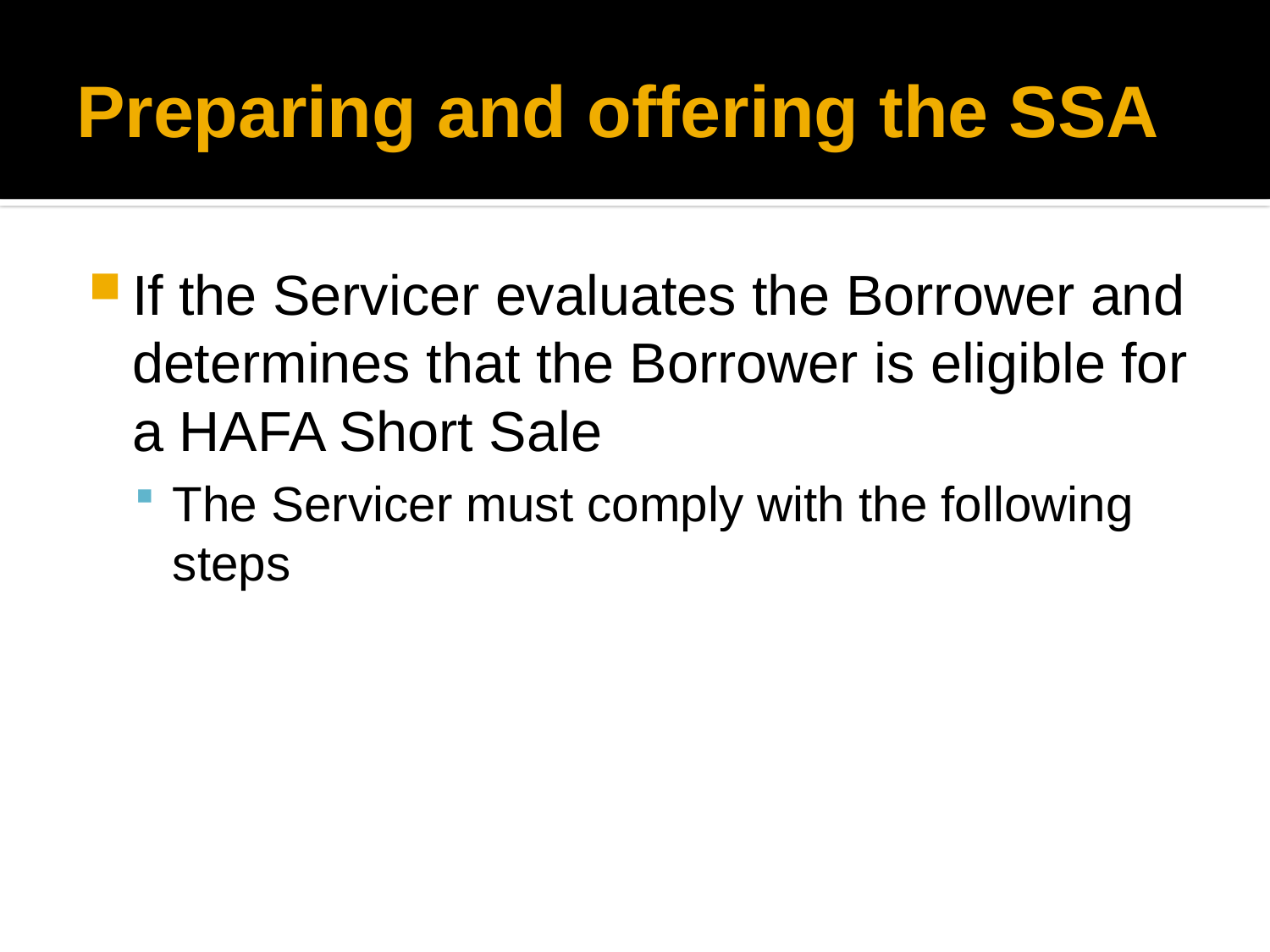

# Preparing and offering the SSA
If the Servicer evaluates the Borrower and determines that the Borrower is eligible for a HAFA Short Sale
The Servicer must comply with the following steps